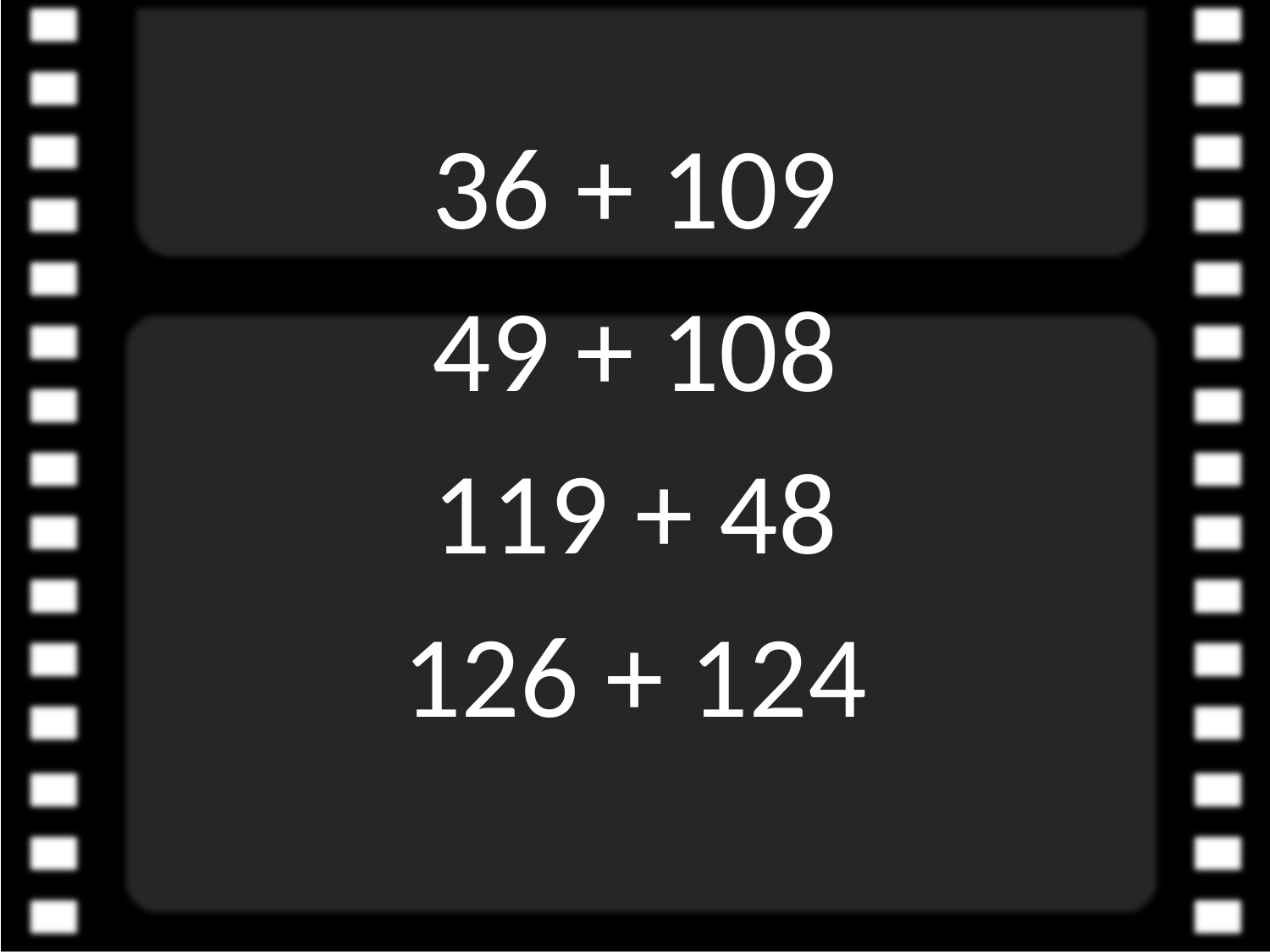

36 + 109
49 + 108
119 + 48
126 + 124